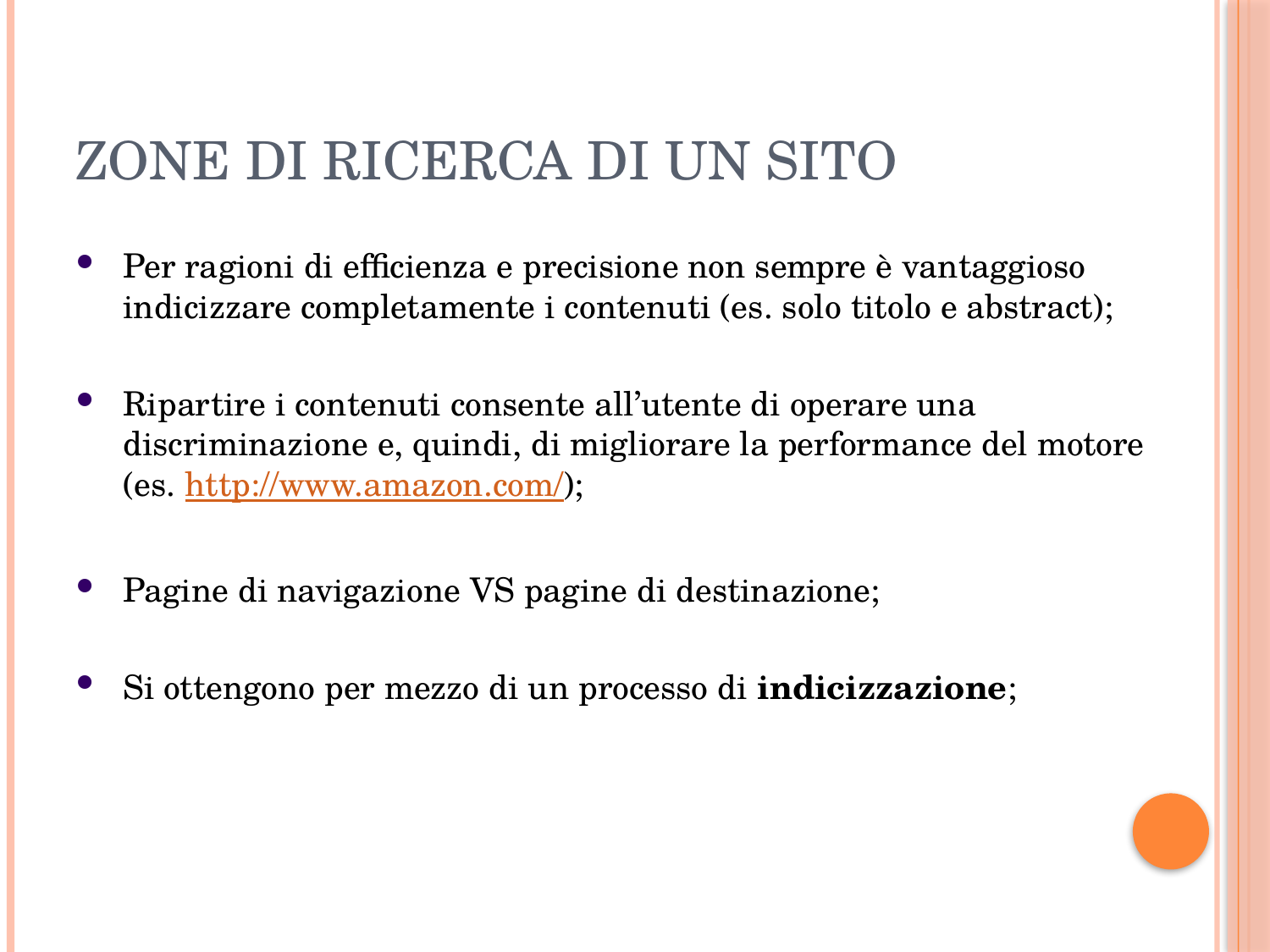

Zone di ricerca di un sito
Per ragioni di efficienza e precisione non sempre è vantaggioso indicizzare completamente i contenuti (es. solo titolo e abstract);

Ripartire i contenuti consente all’utente di operare una discriminazione e, quindi, di migliorare la performance del motore (es. http://www.amazon.com/);

Pagine di navigazione VS pagine di destinazione;

Si ottengono per mezzo di un processo di indicizzazione;
23